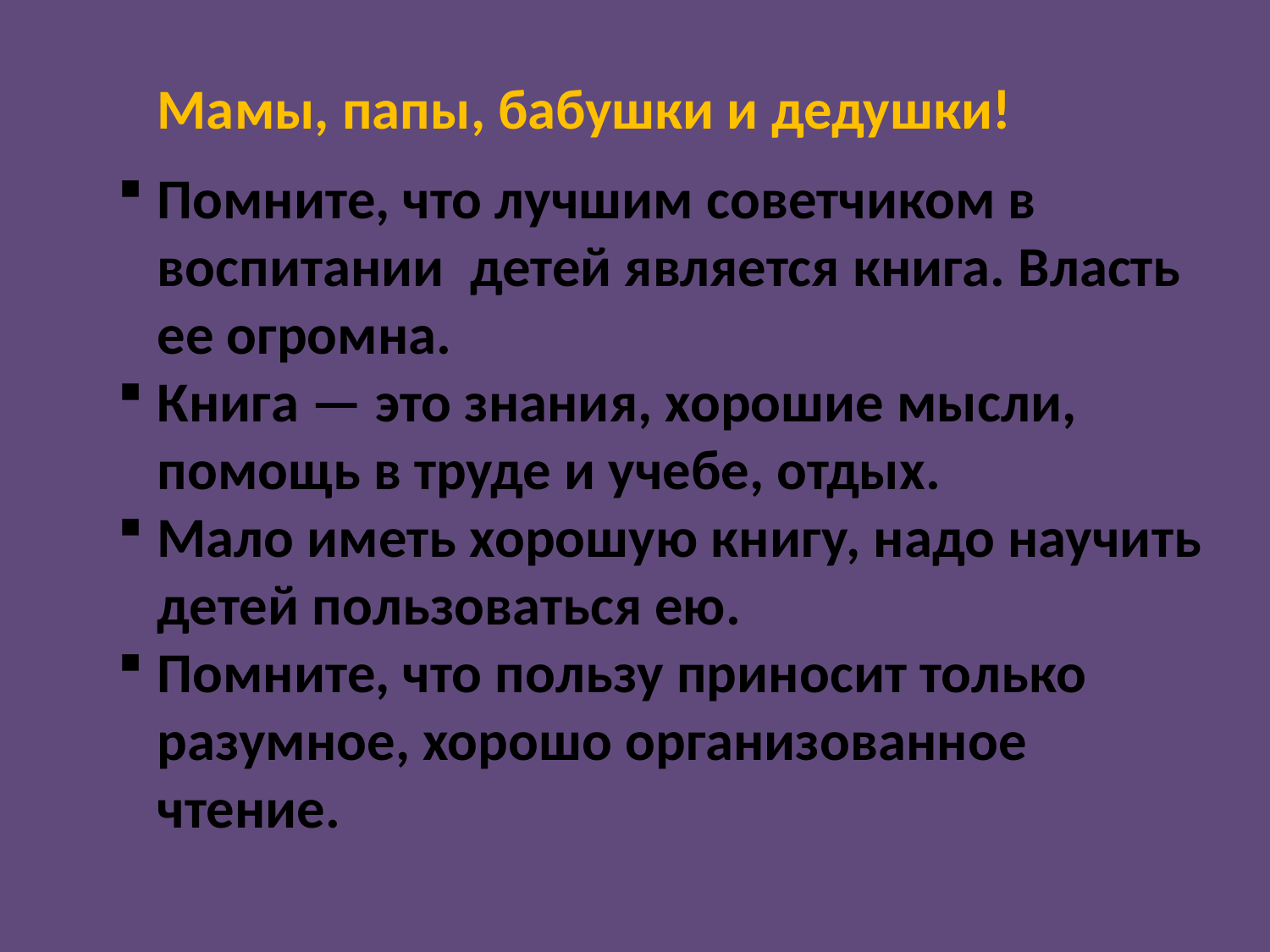

Мамы, папы, бабушки и дедушки!
Помните, что лучшим советчиком в воспитании  детей является книга. Власть ее огромна.
Книга — это знания, хорошие мысли, помощь в труде и учебе, отдых.
Мало иметь хорошую книгу, надо научить детей пользоваться ею.
Помните, что пользу приносит только разумное, хорошо организованное чтение.